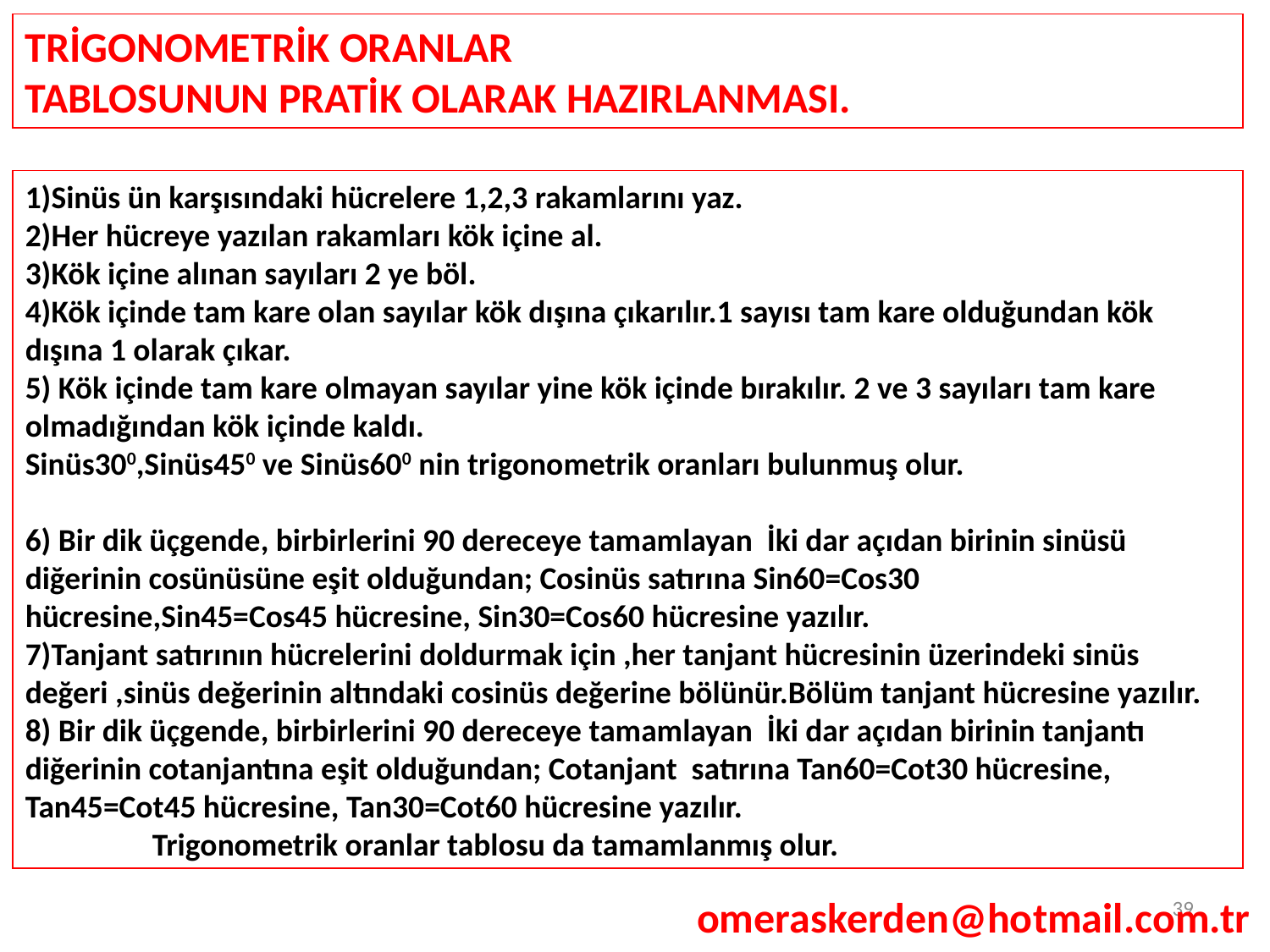

TRİGONOMETRİK ORANLAR
TABLOSUNUN PRATİK OLARAK HAZIRLANMASI.
1)Sinüs ün karşısındaki hücrelere 1,2,3 rakamlarını yaz.
2)Her hücreye yazılan rakamları kök içine al.
3)Kök içine alınan sayıları 2 ye böl.
4)Kök içinde tam kare olan sayılar kök dışına çıkarılır.1 sayısı tam kare olduğundan kök dışına 1 olarak çıkar.
5) Kök içinde tam kare olmayan sayılar yine kök içinde bırakılır. 2 ve 3 sayıları tam kare olmadığından kök içinde kaldı.
Sinüs300,Sinüs450 ve Sinüs600 nin trigonometrik oranları bulunmuş olur.

6) Bir dik üçgende, birbirlerini 90 dereceye tamamlayan  İki dar açıdan birinin sinüsü diğerinin cosünüsüne eşit olduğundan; Cosinüs satırına Sin60=Cos30 hücresine,Sin45=Cos45 hücresine, Sin30=Cos60 hücresine yazılır.
7)Tanjant satırının hücrelerini doldurmak için ,her tanjant hücresinin üzerindeki sinüs değeri ,sinüs değerinin altındaki cosinüs değerine bölünür.Bölüm tanjant hücresine yazılır.
8) Bir dik üçgende, birbirlerini 90 dereceye tamamlayan  İki dar açıdan birinin tanjantı diğerinin cotanjantına eşit olduğundan; Cotanjant  satırına Tan60=Cot30 hücresine, Tan45=Cot45 hücresine, Tan30=Cot60 hücresine yazılır.
	Trigonometrik oranlar tablosu da tamamlanmış olur.
39
omeraskerden@hotmail.com.tr